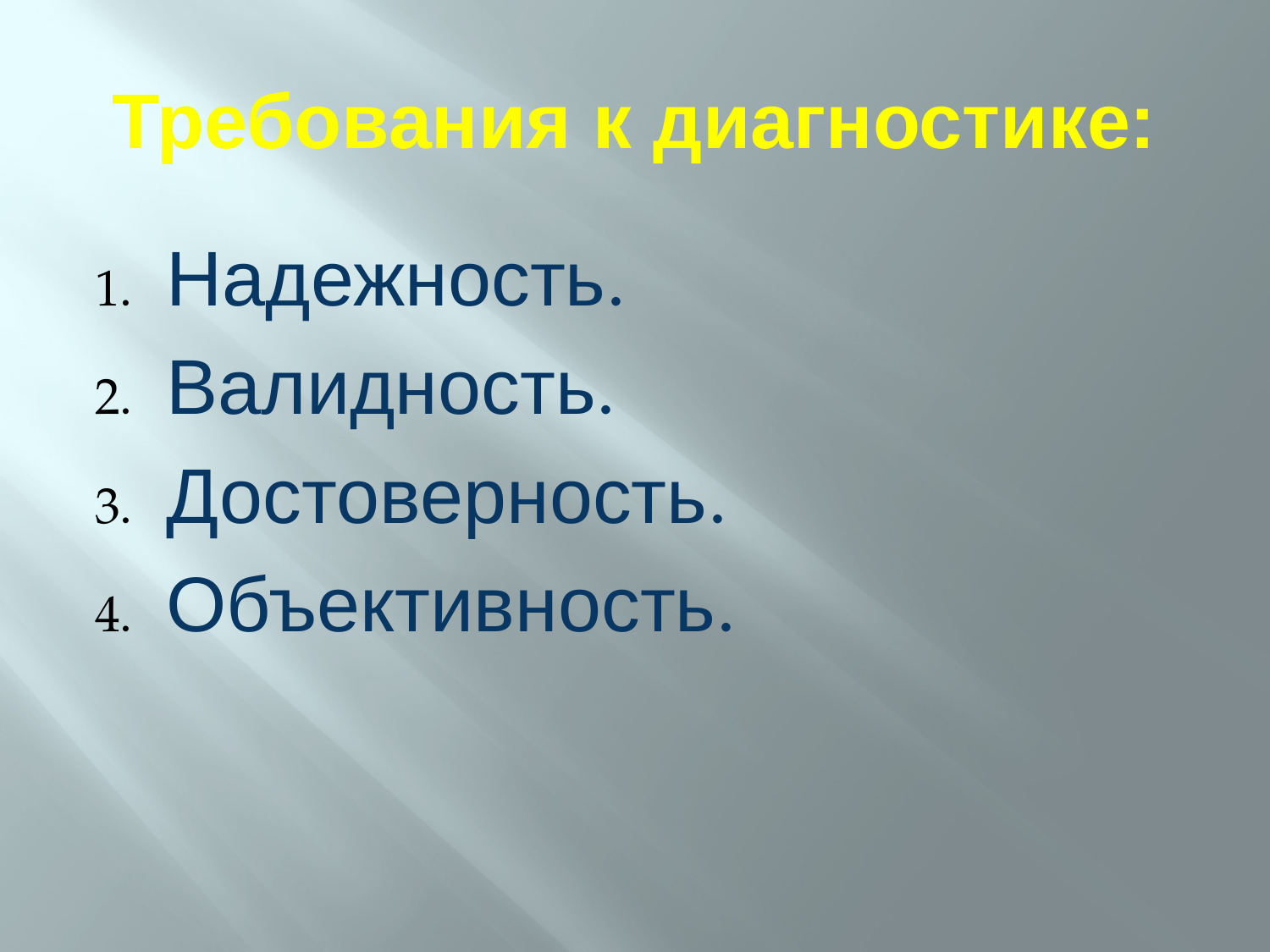

# Требования к диагностике:
Надежность.
Валидность.
Достоверность.
Объективность.